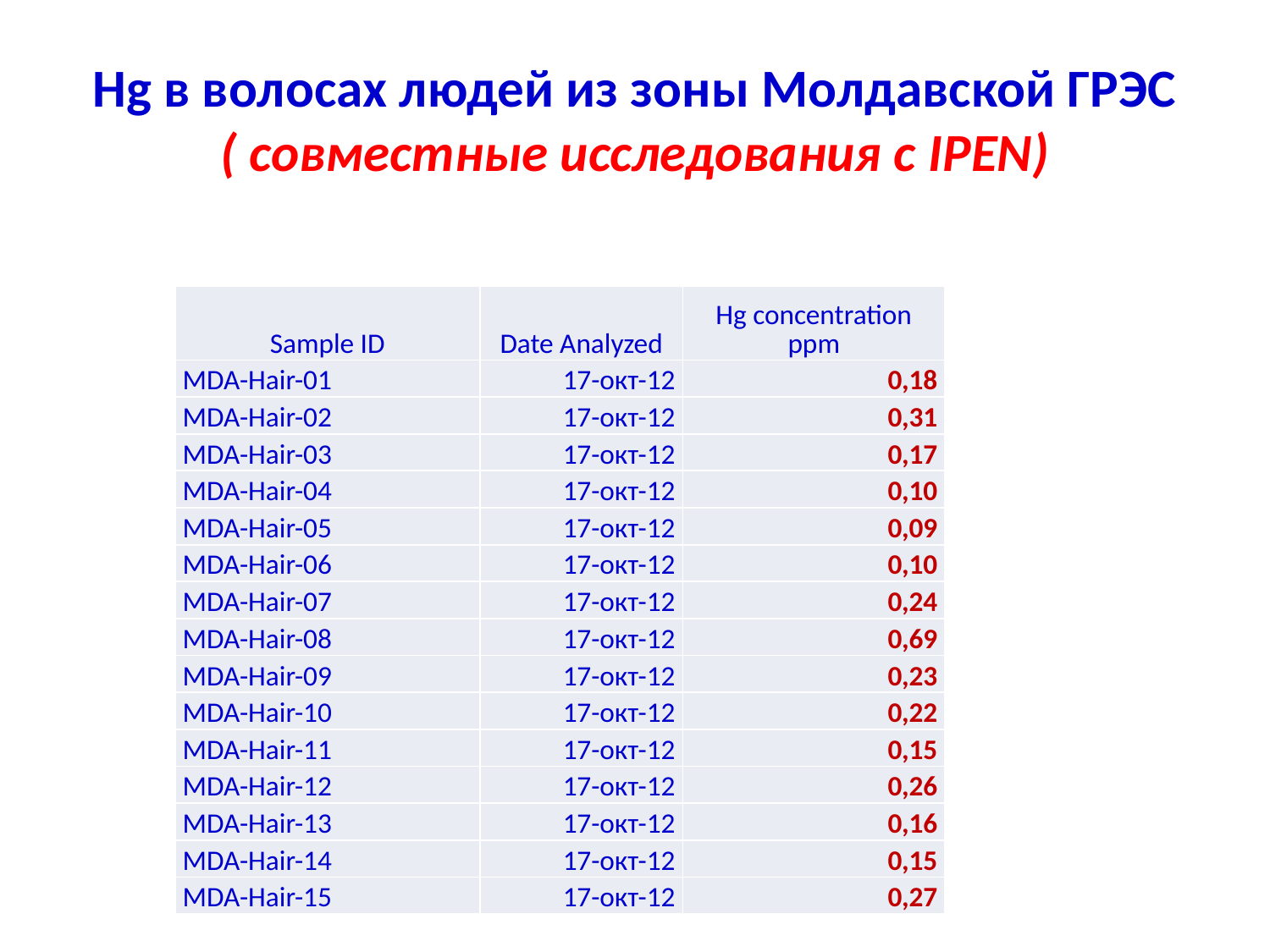

# Hg в волосах людей из зоны Молдавской ГРЭС ( совместные исследования с IPEN)
| Sample ID | Date Analyzed | Hg concentration ppm |
| --- | --- | --- |
| MDA-Hair-01 | 17-окт-12 | 0,18 |
| MDA-Hair-02 | 17-окт-12 | 0,31 |
| MDA-Hair-03 | 17-окт-12 | 0,17 |
| MDA-Hair-04 | 17-окт-12 | 0,10 |
| MDA-Hair-05 | 17-окт-12 | 0,09 |
| MDA-Hair-06 | 17-окт-12 | 0,10 |
| MDA-Hair-07 | 17-окт-12 | 0,24 |
| MDA-Hair-08 | 17-окт-12 | 0,69 |
| MDA-Hair-09 | 17-окт-12 | 0,23 |
| MDA-Hair-10 | 17-окт-12 | 0,22 |
| MDA-Hair-11 | 17-окт-12 | 0,15 |
| MDA-Hair-12 | 17-окт-12 | 0,26 |
| MDA-Hair-13 | 17-окт-12 | 0,16 |
| MDA-Hair-14 | 17-окт-12 | 0,15 |
| MDA-Hair-15 | 17-окт-12 | 0,27 |